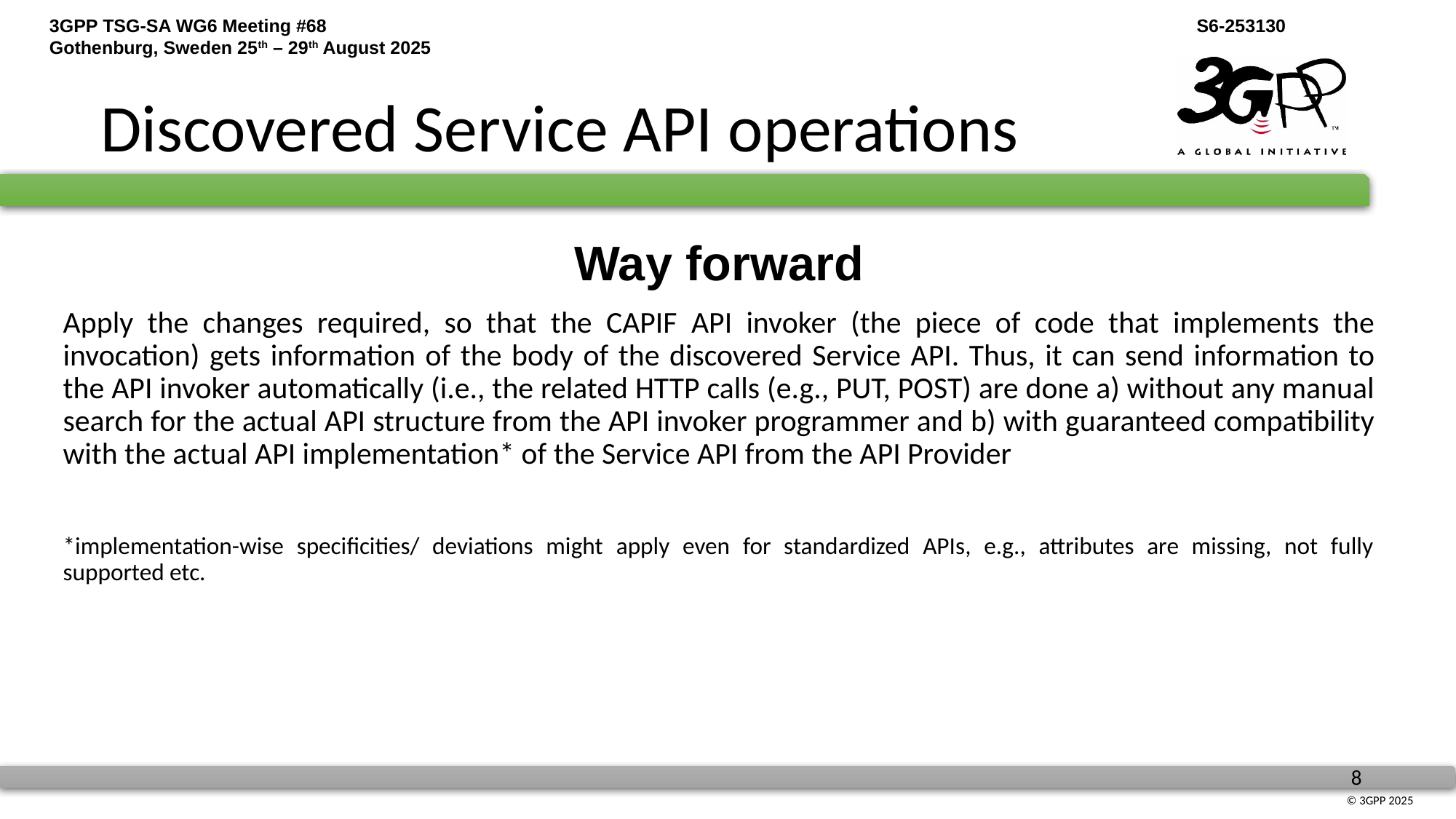

Discovered Service API operations
Way forward
Apply the changes required, so that the CAPIF API invoker (the piece of code that implements the invocation) gets information of the body of the discovered Service API. Thus, it can send information to the API invoker automatically (i.e., the related HTTP calls (e.g., PUT, POST) are done a) without any manual search for the actual API structure from the API invoker programmer and b) with guaranteed compatibility with the actual API implementation* of the Service API from the API Provider

*implementation-wise specificities/ deviations might apply even for standardized APIs, e.g., attributes are missing, not fully supported etc.